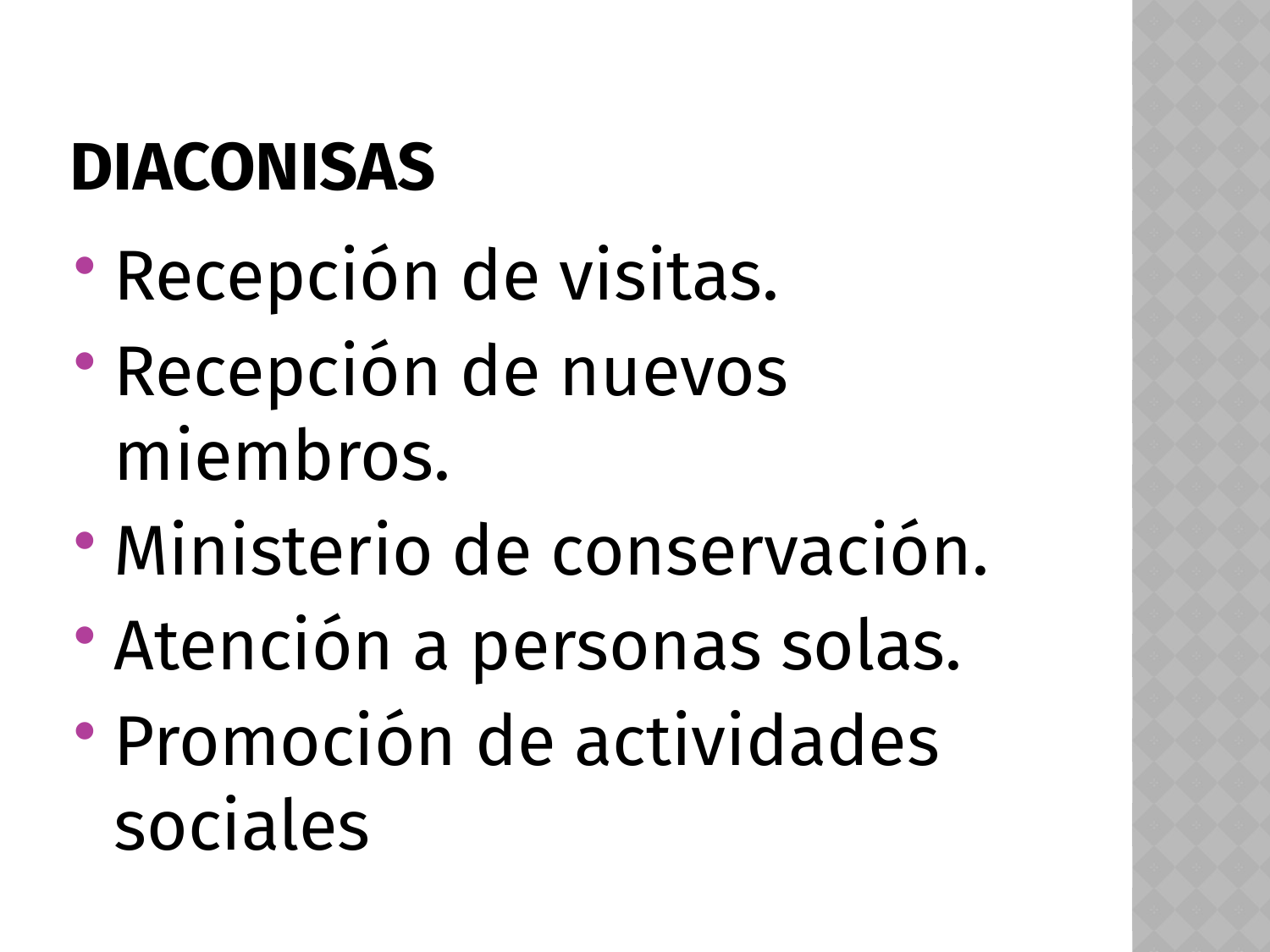

# Diaconisas
Recepción de visitas.
Recepción de nuevos miembros.
Ministerio de conservación.
Atención a personas solas.
Promoción de actividades sociales